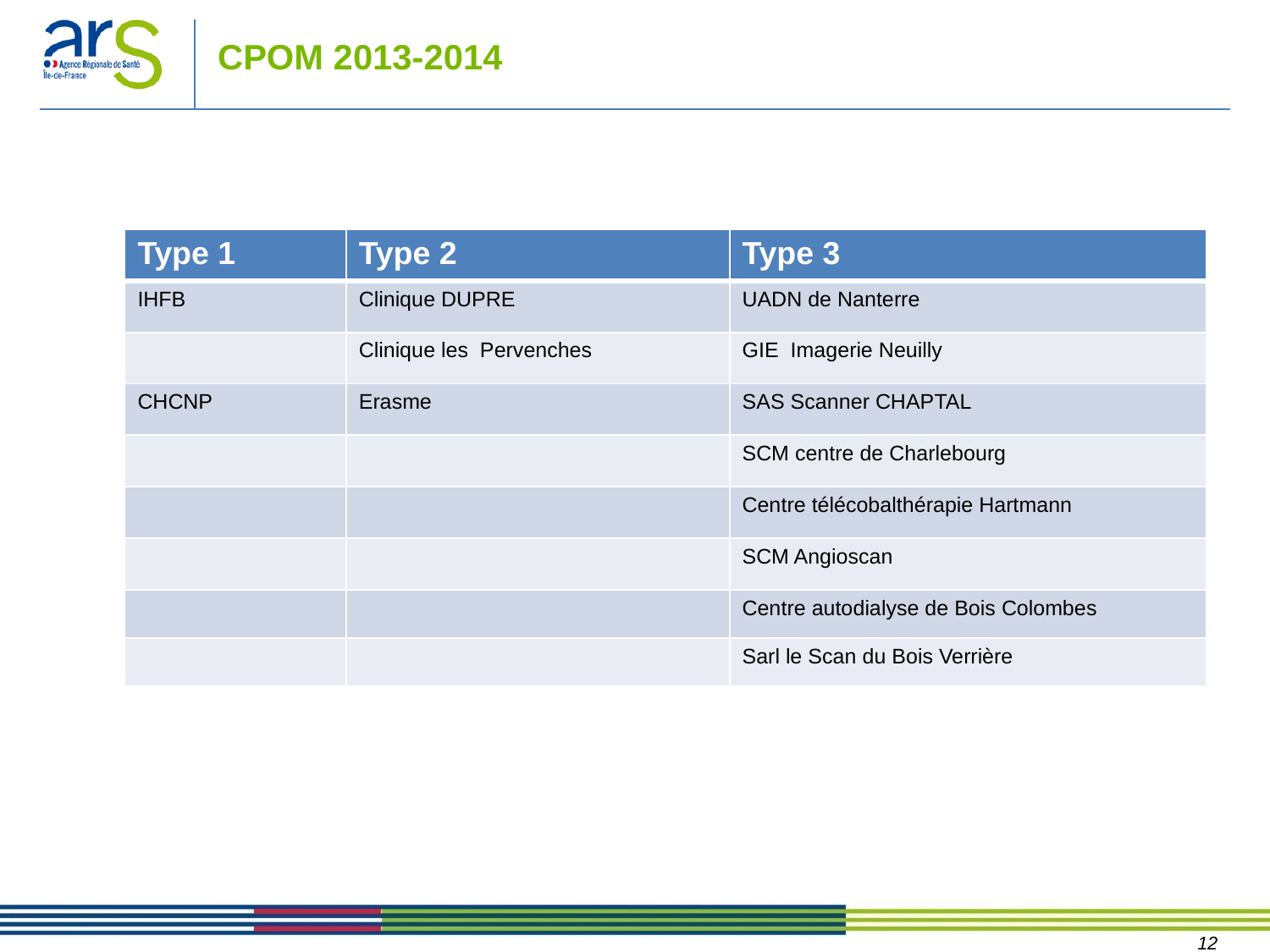

# CPOM 2013-2014
| Type 1 | Type 2 | Type 3 |
| --- | --- | --- |
| IHFB | Clinique DUPRE | UADN de Nanterre |
|  | Clinique les Pervenches | GIE Imagerie Neuilly |
| CHCNP | Erasme | SAS Scanner CHAPTAL |
|  |  | SCM centre de Charlebourg |
|  |  | Centre télécobalthérapie Hartmann |
|  |  | SCM Angioscan |
|  |  | Centre autodialyse de Bois Colombes |
|  |  | Sarl le Scan du Bois Verrière |